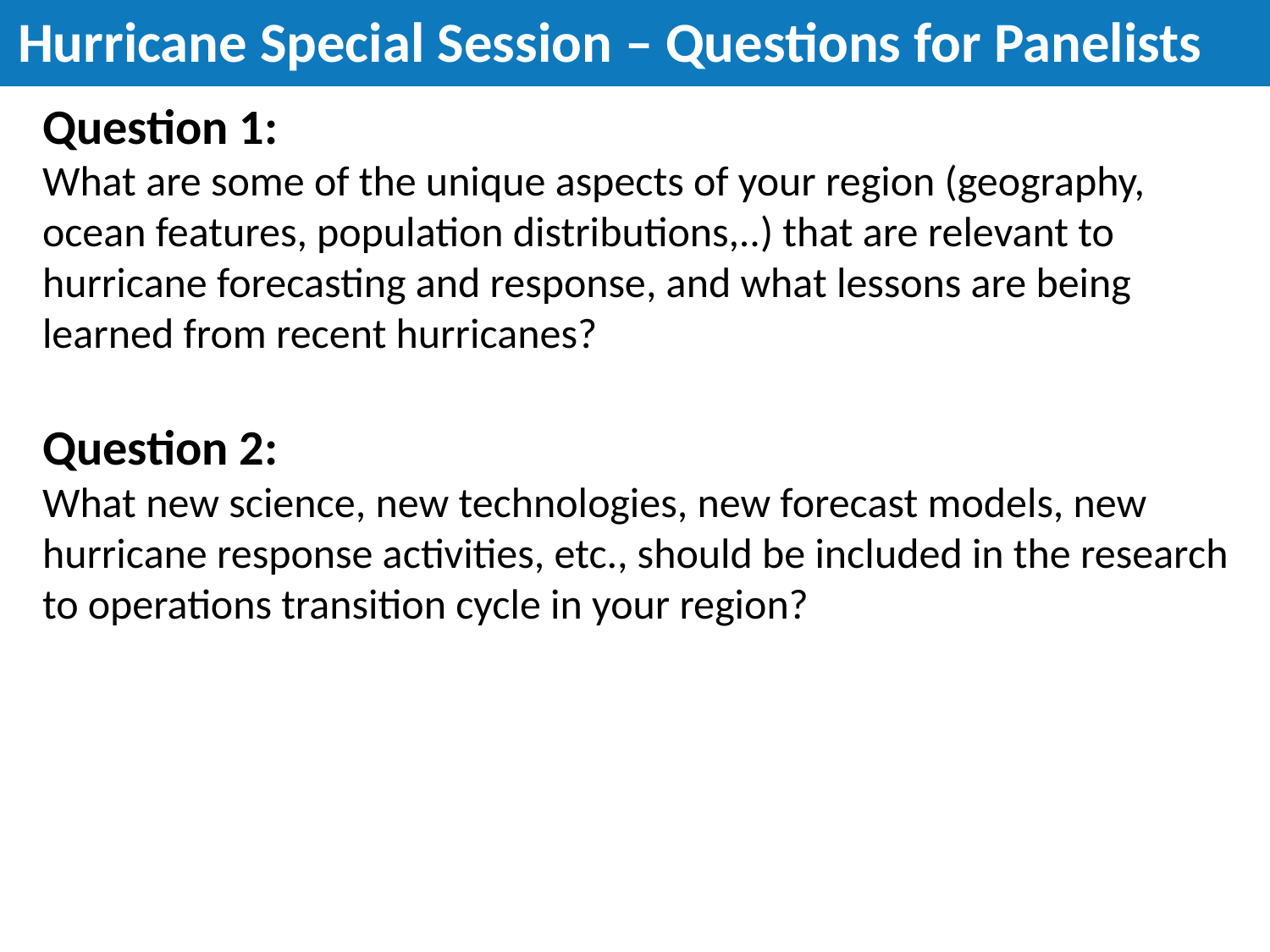

Hurricane Special Session – Questions for Panelists
Question 1:
What are some of the unique aspects of your region (geography, ocean features, population distributions,..) that are relevant to hurricane forecasting and response, and what lessons are being learned from recent hurricanes?

Question 2:
What new science, new technologies, new forecast models, new hurricane response activities, etc., should be included in the research to operations transition cycle in your region?